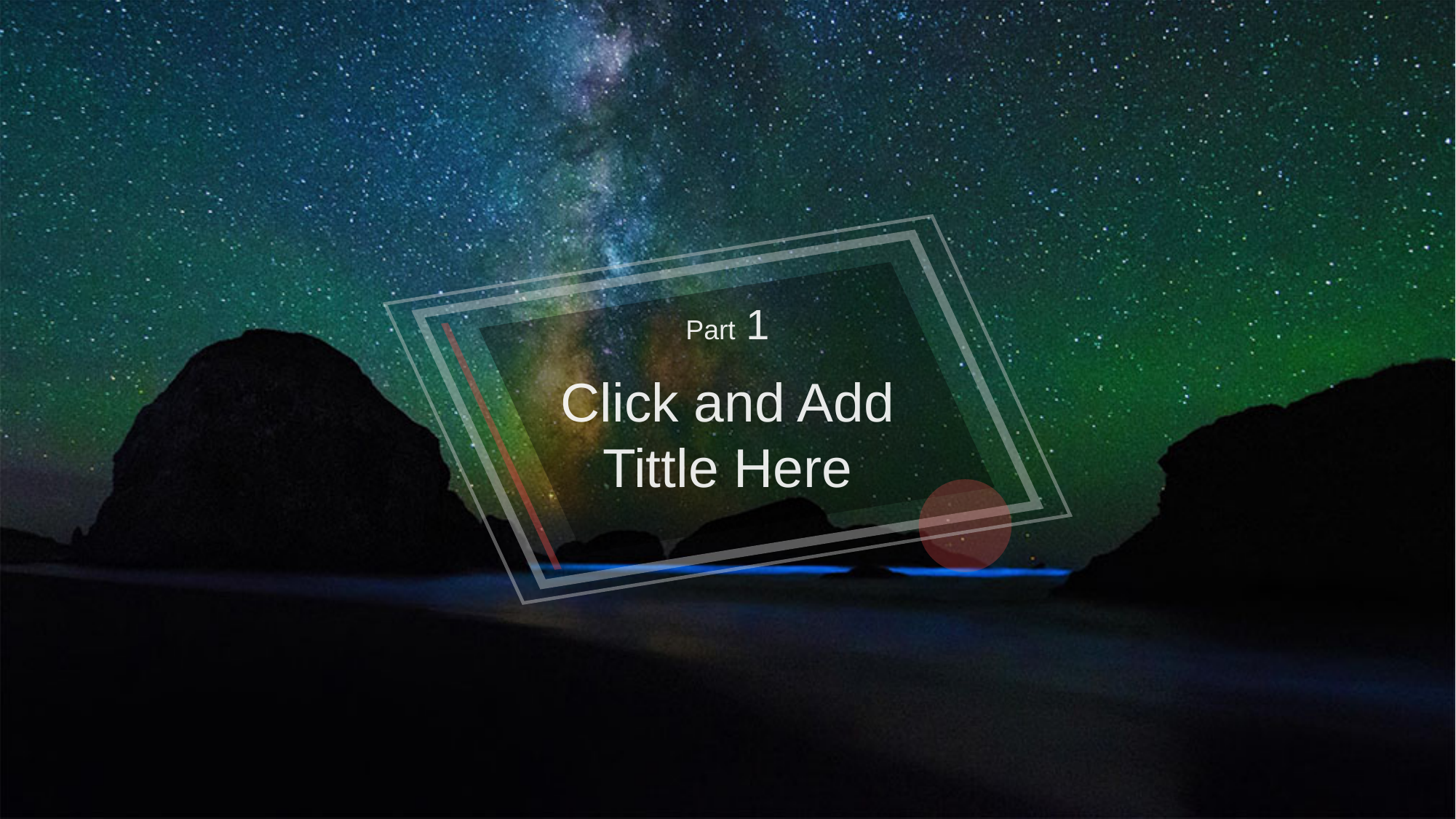

Part 1
Click and Add
Tittle Here